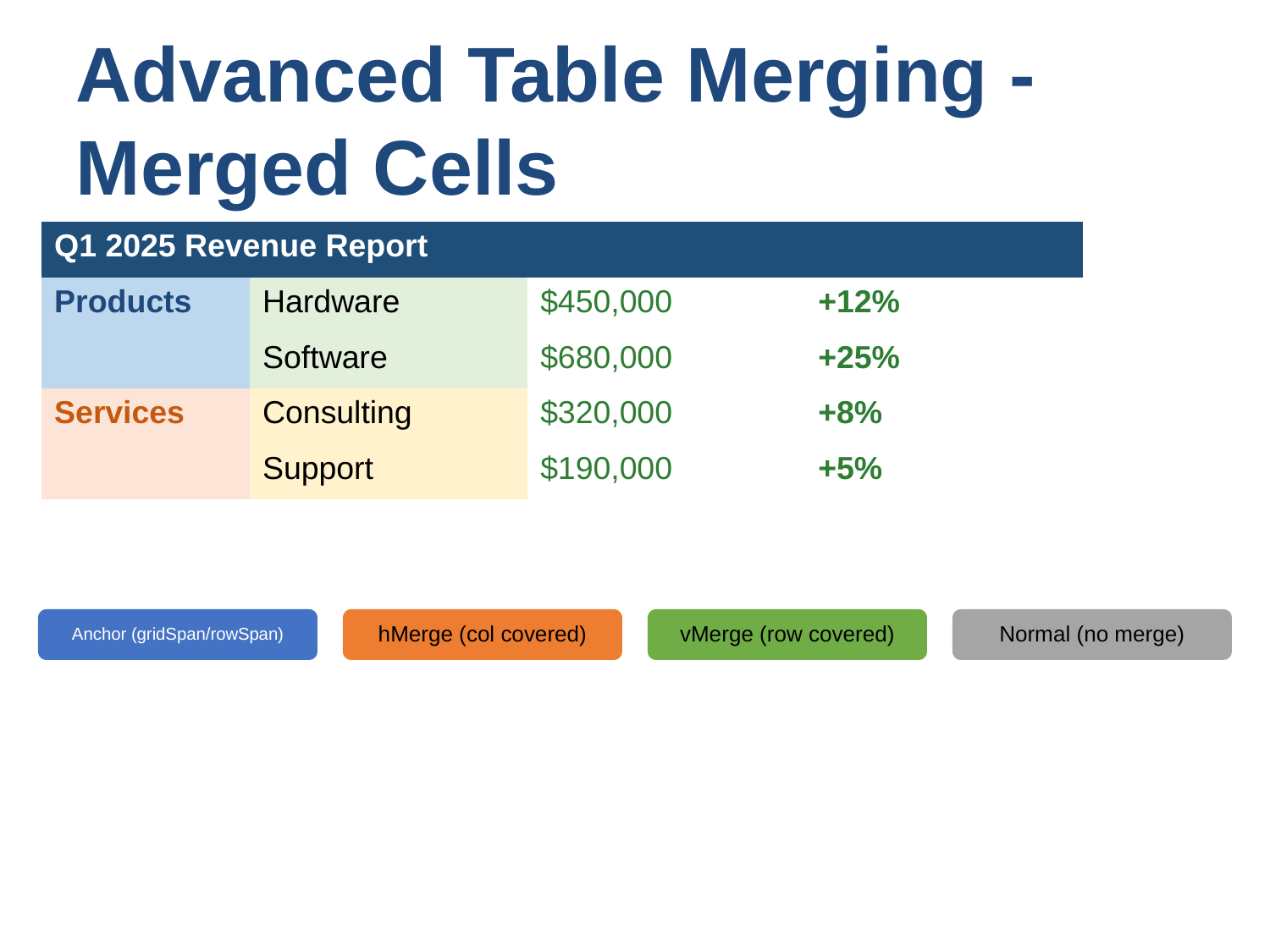

Advanced Table Merging - Merged Cells
| Q1 2025 Revenue Report |  |  |  |
| --- | --- | --- | --- |
| Products | Hardware | $450,000 | +12% |
|  | Software | $680,000 | +25% |
| Services | Consulting | $320,000 | +8% |
|  | Support | $190,000 | +5% |
Anchor (gridSpan/rowSpan)
hMerge (col covered)
vMerge (row covered)
Normal (no merge)